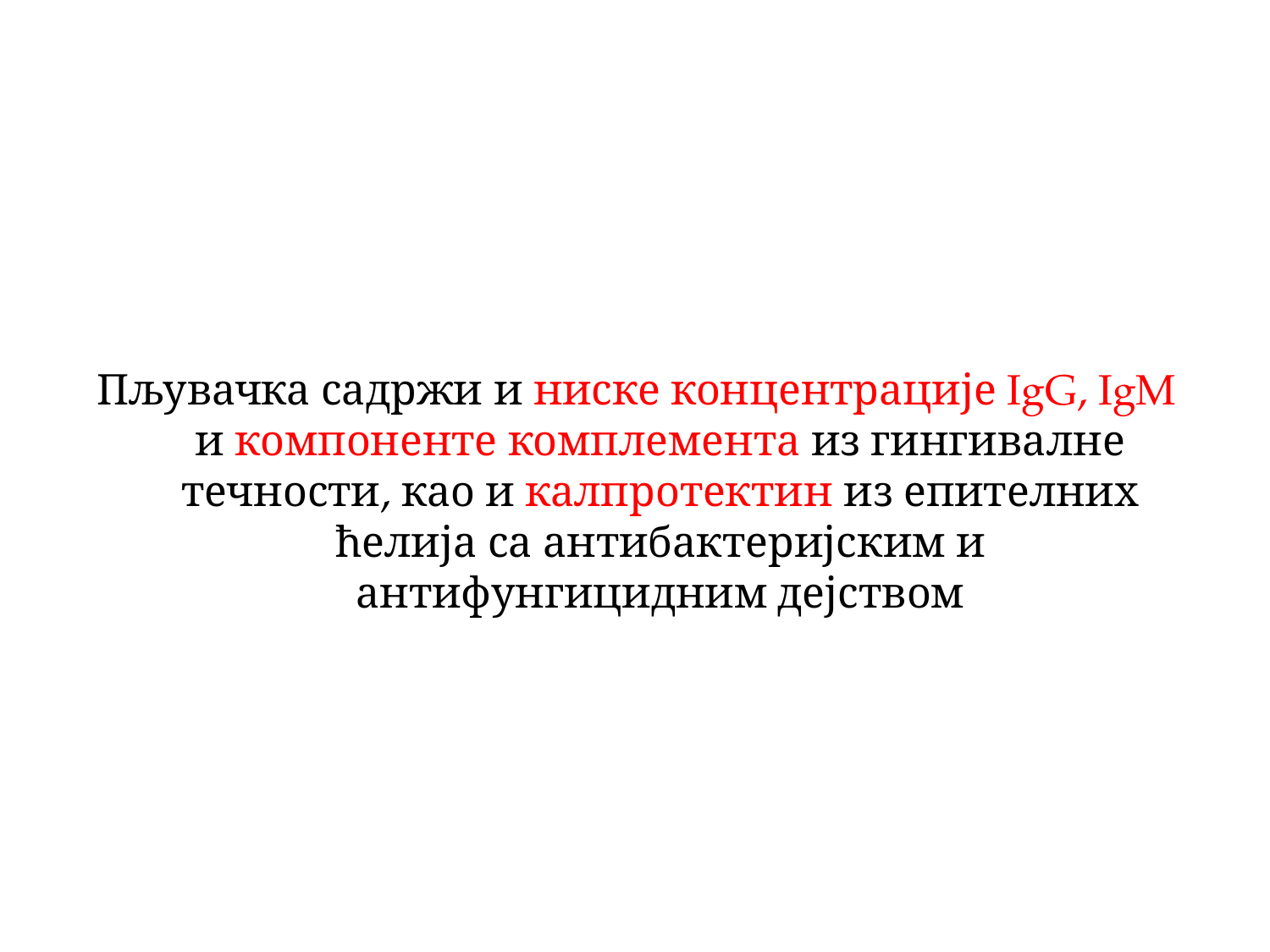

Пљувачка садржи и ниске концентрације IgG, IgM и компоненте комплемента из гингивалне течности, као и калпротектин из епителних ћелија са антибактеријским и антифунгицидним дејством